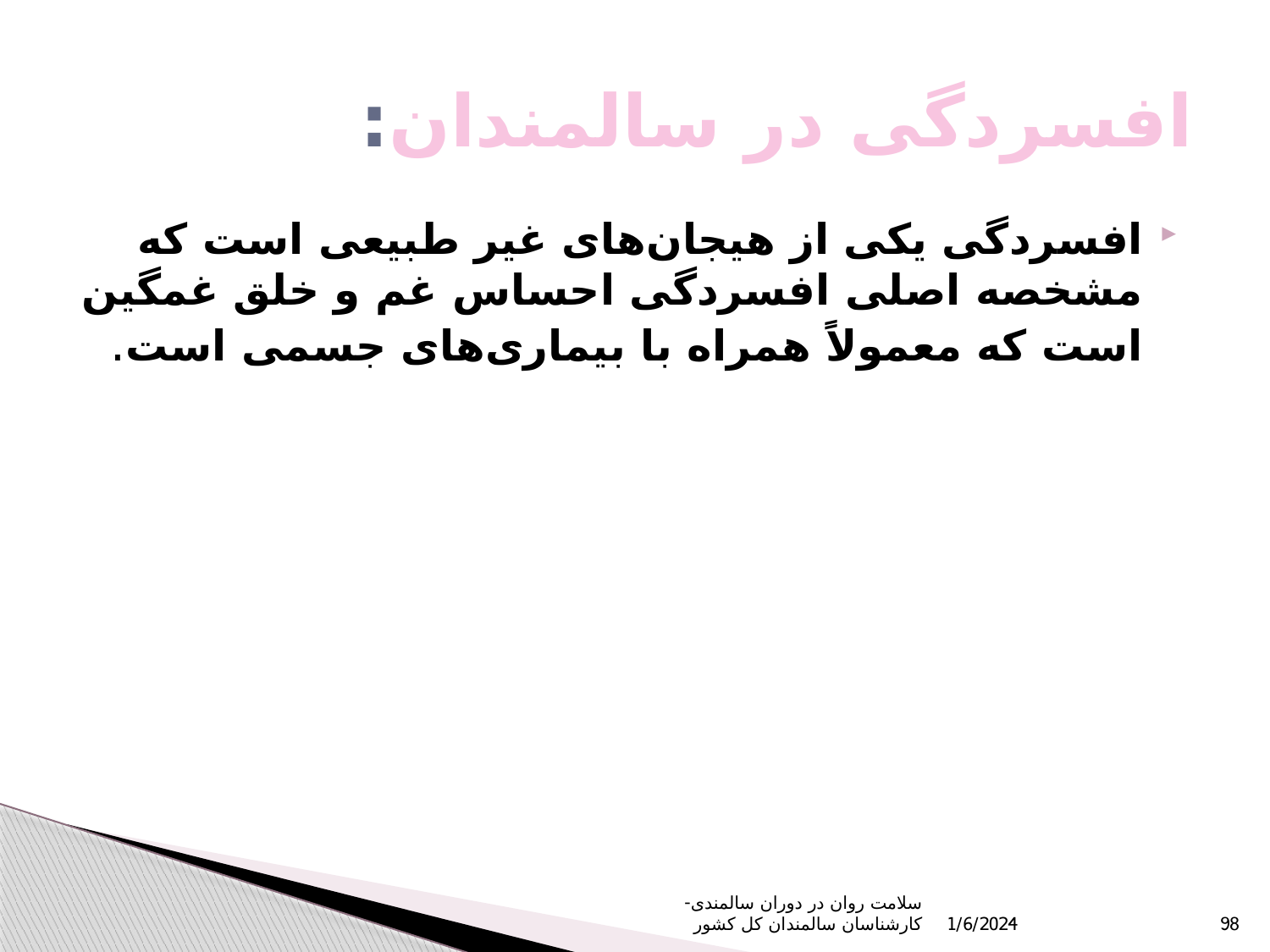

# افسردگی در سالمندان:

افسردگی یکی از هیجان‌های غیر طبیعی است که مشخصه اصلی افسردگی احساس غم و خلق غمگین است که معمولاً همراه با بیماری‌های جسمی است.

سلامت روان در دوران سالمندی- کارشناسان سالمندان کل کشور
1/6/2024
98